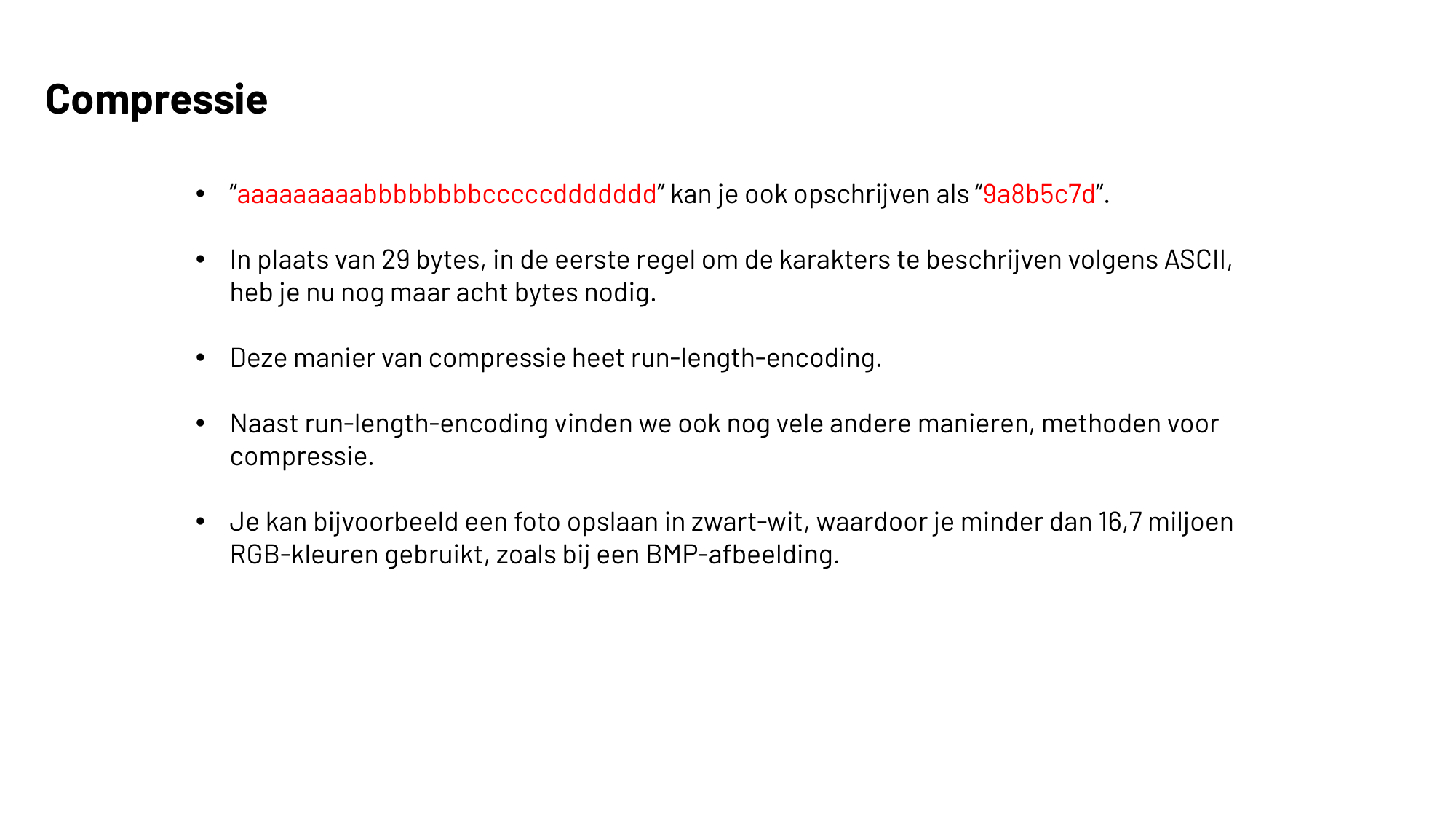

Compressie
“aaaaaaaaabbbbbbbbcccccddddddd” kan je ook opschrijven als “9a8b5c7d”.
In plaats van 29 bytes, in de eerste regel om de karakters te beschrijven volgens ASCII, heb je nu nog maar acht bytes nodig.
Deze manier van compressie heet run-length-encoding.
Naast run-length-encoding vinden we ook nog vele andere manieren, methoden voor compressie.
Je kan bijvoorbeeld een foto opslaan in zwart-wit, waardoor je minder dan 16,7 miljoen RGB-kleuren gebruikt, zoals bij een BMP-afbeelding.